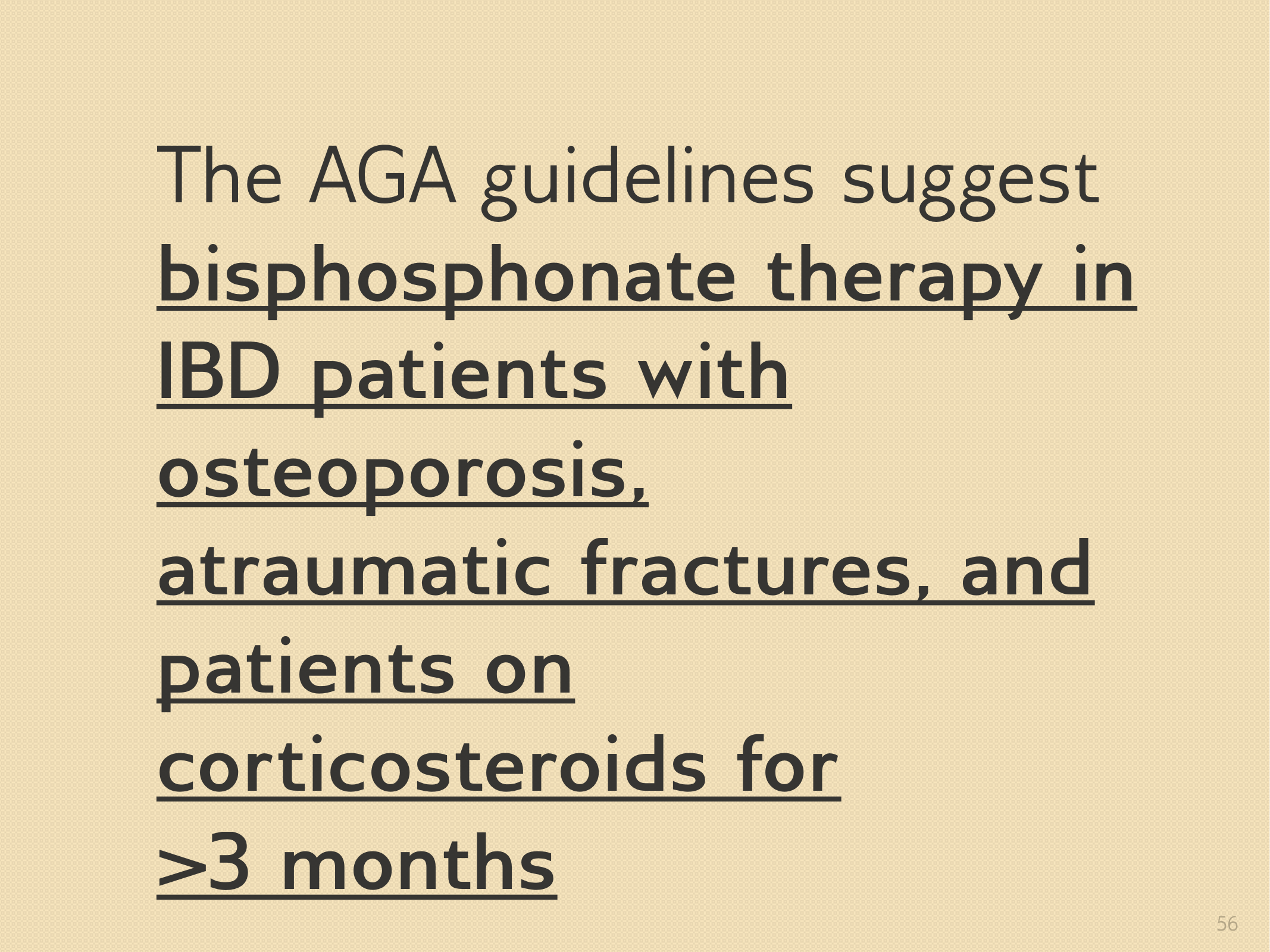

# The AGA guidelines suggest bisphosphonate therapy in IBD patients with osteoporosis, atraumatic fractures, and patients on corticosteroids for >3 months
56